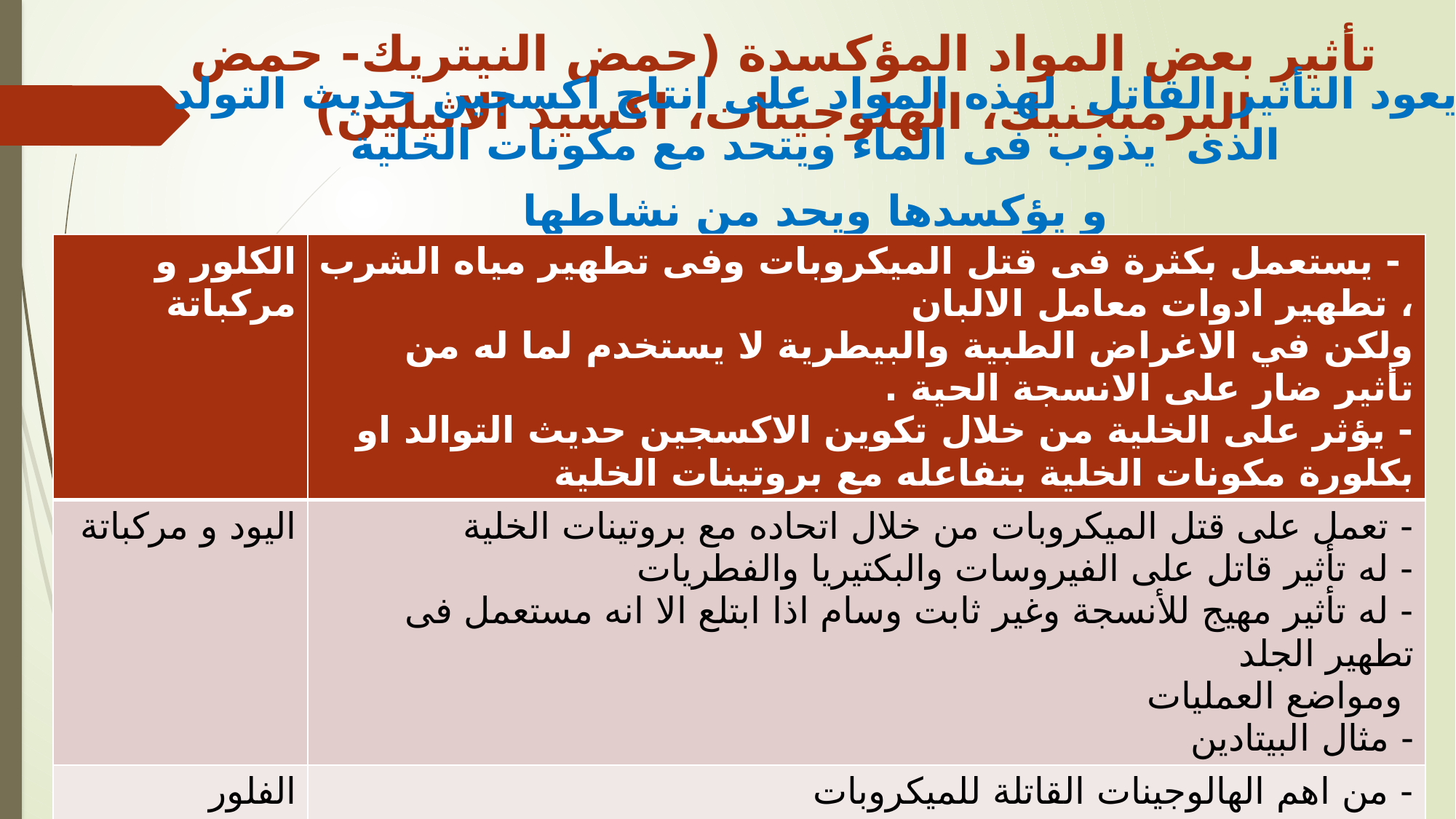

# تأثير بعض المواد المؤكسدة (حمض النيتريك- حمض البرمنجنيك، الهلوجينات، اكسيد الاثيلين)
يعود التأثير القاتل  لهذه المواد على انتاج اكسجين حديث التولد الذى  يذوب فى الماء ويتحد مع مكونات الخلية
 و يؤكسدها ويحد من نشاطها
| الكلور و مركباتة | - يستعمل بكثرة فى قتل الميكروبات وفى تطهير مياه الشرب ، تطهير ادوات معامل الالبان ولكن في الاغراض الطبية والبيطرية لا يستخدم لما له من تأثير ضار على الانسجة الحية . - يؤثر على الخلية من خلال تكوين الاكسجين حديث التوالد او بكلورة مكونات الخلية بتفاعله مع بروتينات الخلية |
| --- | --- |
| اليود و مركباتة | - تعمل على قتل الميكروبات من خلال اتحاده مع بروتينات الخلية - له تأثير قاتل على الفيروسات والبكتيريا والفطريات - له تأثير مهيج للأنسجة وغير ثابت وسام اذا ابتلع الا انه مستعمل فى تطهير الجلد ومواضع العمليات - مثال البيتادين |
| الفلور | - من اهم الهالوجينات القاتلة للميكروبات - يضاف بنسبة جزء في المليون الى مياه الشرب والى معاجين الاسنان للوقاية من التسوس |
| برمنجنات البوتاسيوم | تستخدم في التطهير بتركيز محدود جدا لأنها تصبغ الانسجة وتسبب تأكلها لذا فان استخدمها محدود |